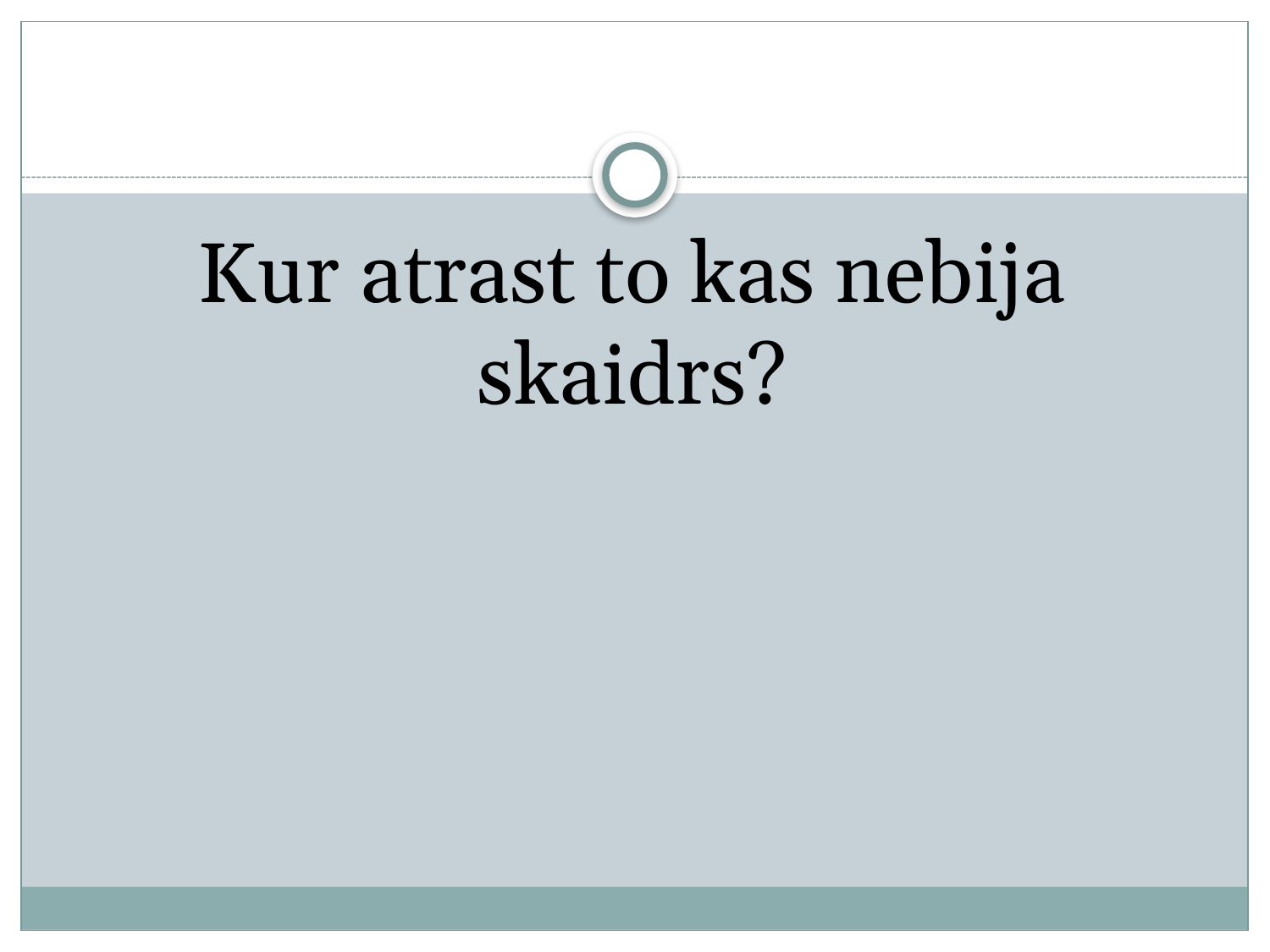

#
Kur atrast to kas nebija skaidrs?